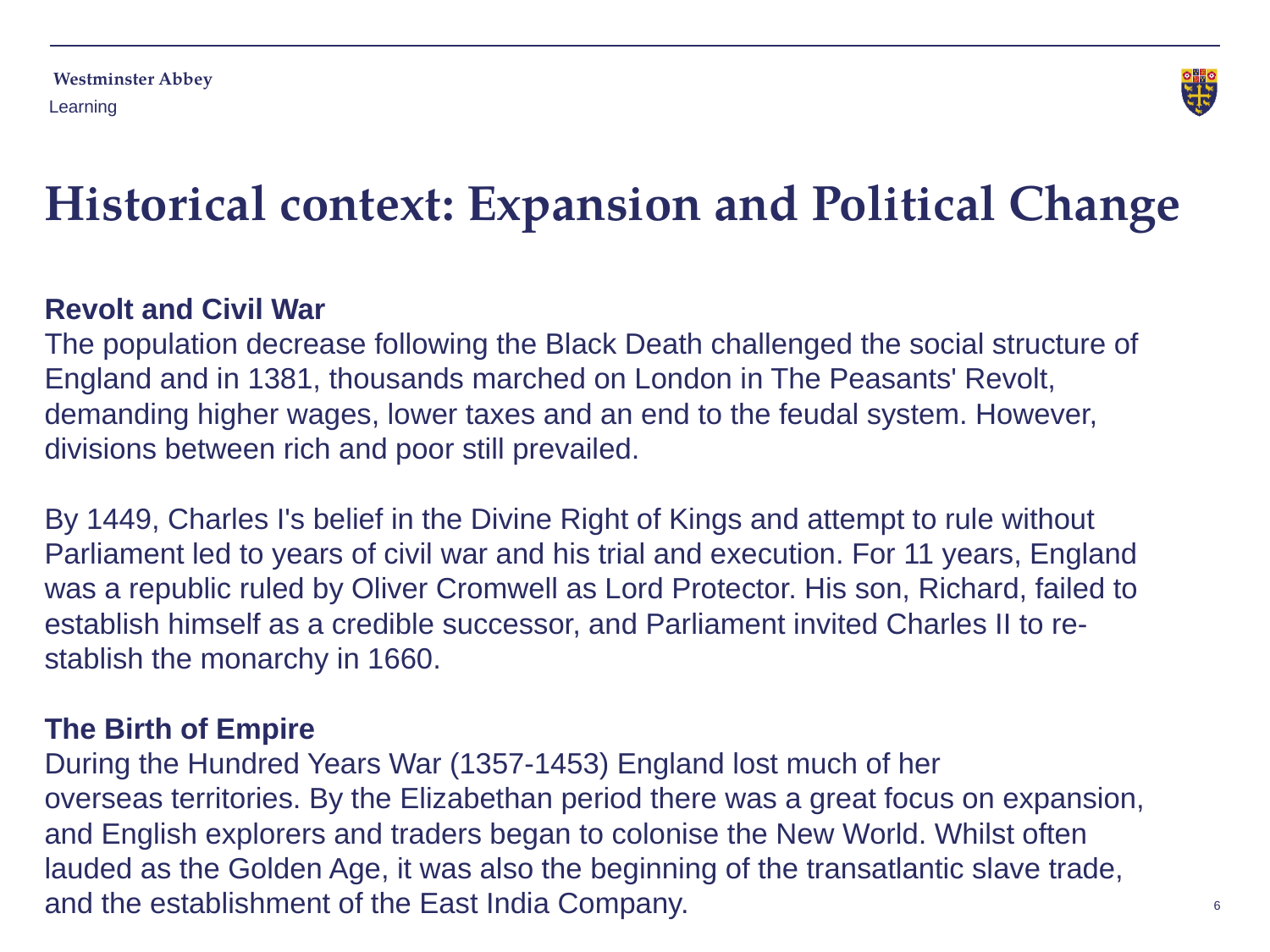

Learning
# Historical context: Expansion and Political Change
Revolt and Civil War
The population decrease following the Black Death challenged the social structure of England and in 1381, thousands marched on London in The Peasants' Revolt, demanding higher wages, lower taxes and an end to the feudal system. However, divisions between rich and poor still prevailed.

By 1449, Charles I's belief in the Divine Right of Kings and attempt to rule without Parliament led to years of civil war and his trial and execution. For 11 years, England was a republic ruled by Oliver Cromwell as Lord Protector. His son, Richard, failed to establish himself as a credible successor, and Parliament invited Charles II to re-stablish the monarchy in 1660.

The Birth of Empire
During the Hundred Years War (1357-1453) England lost much of her overseas territories. By the Elizabethan period there was a great focus on expansion, and English explorers and traders began to colonise the New World. Whilst often lauded as the Golden Age, it was also the beginning of the transatlantic slave trade, and the establishment of the East India Company.

6